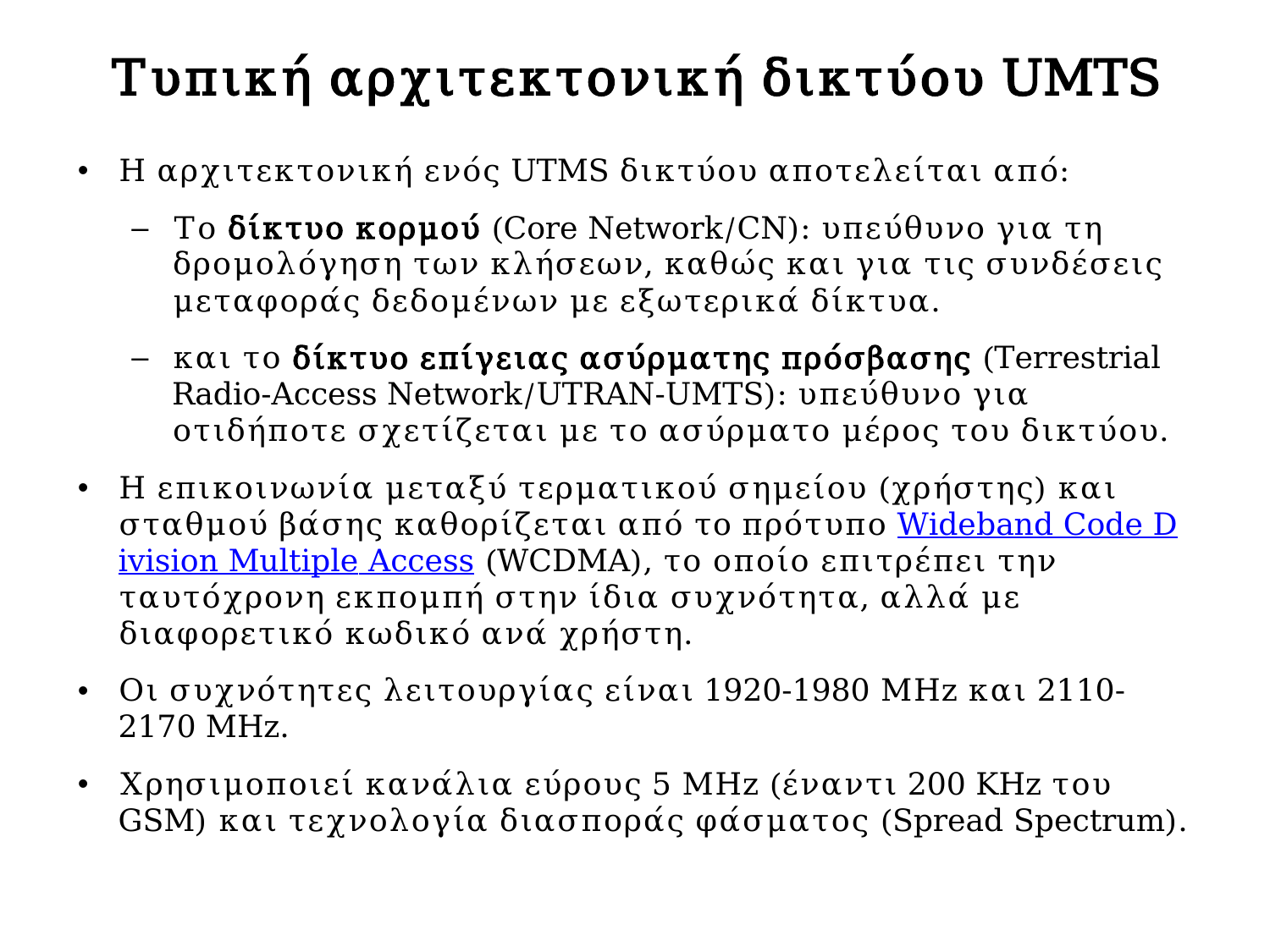

# Τυπική αρχιτεκτονική δικτύου UMTS
Η αρχιτεκτονική ενός UTMS δικτύου αποτελείται από:
Το δίκτυο κορμού (Core Network/CN): υπεύθυνο για τη δρομολόγηση των κλήσεων, καθώς και για τις συνδέσεις μεταφοράς δεδομένων με εξωτερικά δίκτυα.
και το δίκτυο επίγειας ασύρματης πρόσβασης (Terrestrial Radio-Access Network/UTRAN-UMTS): υπεύθυνο για οτιδήποτε σχετίζεται με το ασύρματο μέρος του δικτύου.
Η επικοινωνία μεταξύ τερματικού σημείου (χρήστης) και σταθμού βάσης καθορίζεται από τo πρότυπο Wideband Code Division Multiple Access (WCDMA), το οποίο επιτρέπει την ταυτόχρονη εκπομπή στην ίδια συχνότητα, αλλά με διαφορετικό κωδικό ανά χρήστη.
Οι συχνότητες λειτουργίας είναι 1920-1980 ΜΗz και 2110-2170 MHz.
Χρησιμοποιεί κανάλια εύρους 5 ΜΗz (έναντι 200 KHz του GSM) και τεχνολογία διασποράς φάσματος (Spread Spectrum).